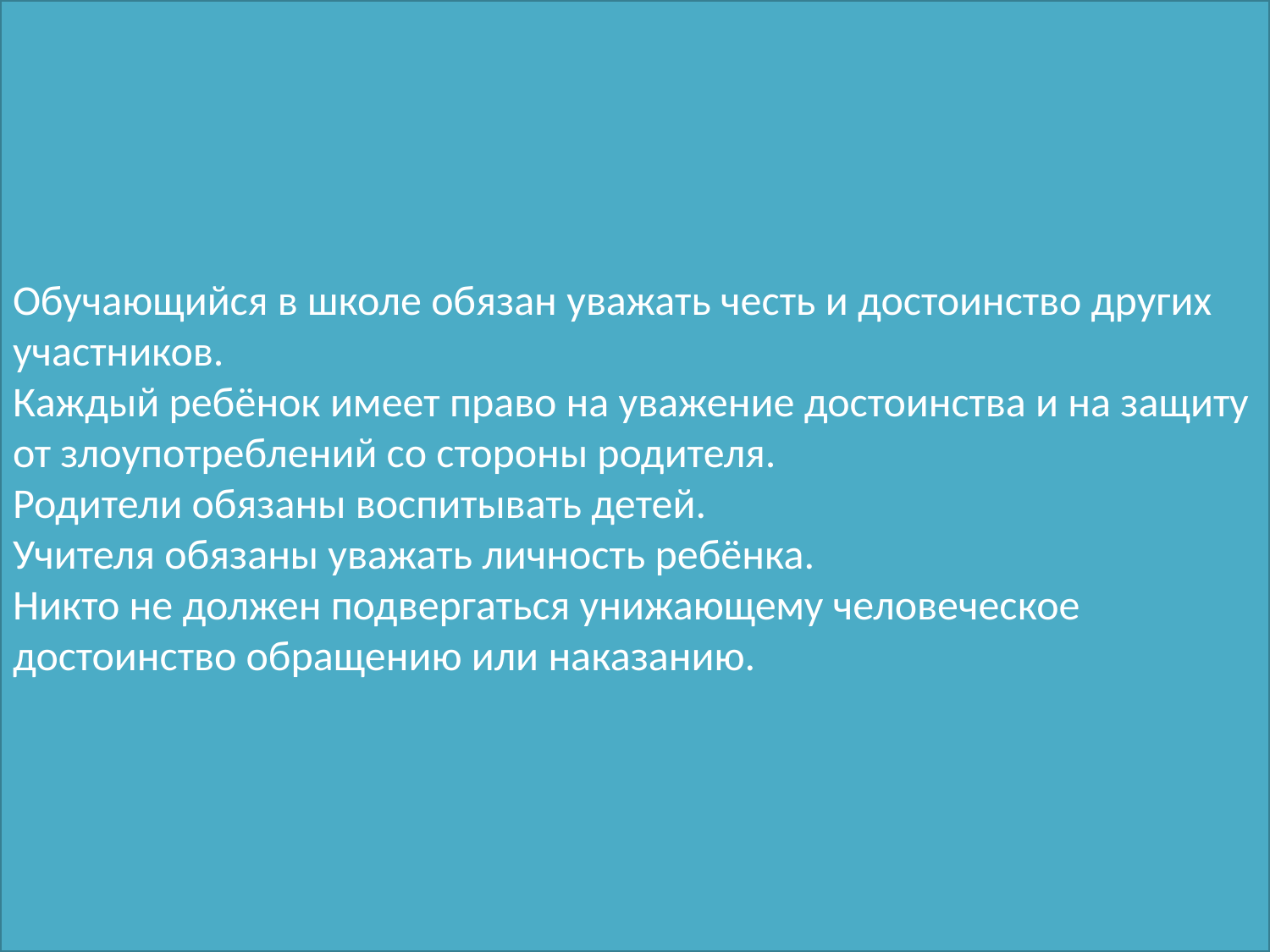

# Обучающийся в школе обязан уважать честь и достоинство других участников. Каждый ребёнок имеет право на уважение достоинства и на защиту от злоупотреблений со стороны родителя. Родители обязаны воспитывать детей. Учителя обязаны уважать личность ребёнка. Никто не должен подвергаться унижающему человеческое достоинство обращению или наказанию.
www.sliderpoint.org